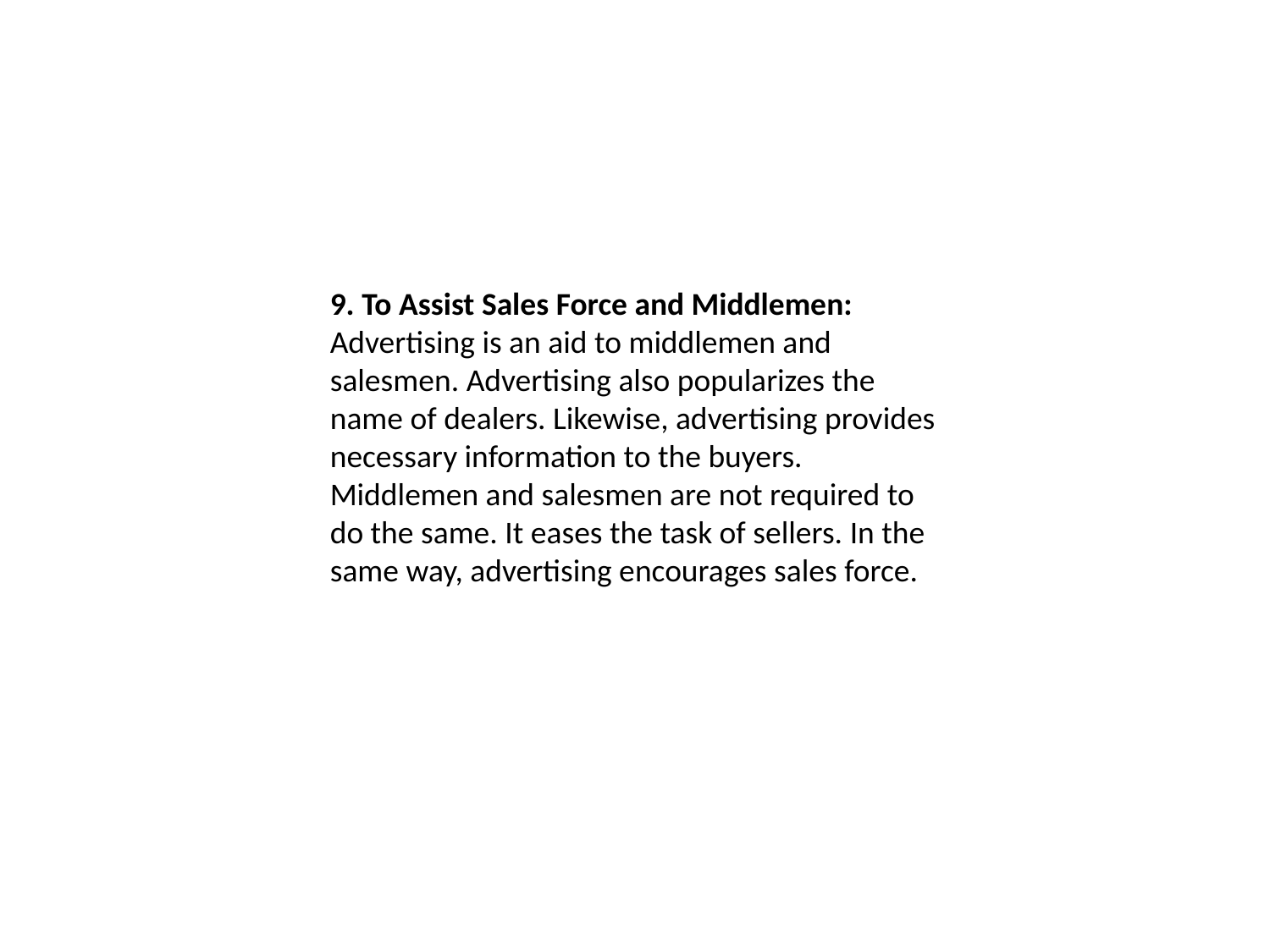

9. To Assist Sales Force and Middlemen:
Advertising is an aid to middlemen and salesmen. Advertising also popularizes the name of dealers. Likewise, advertising provides necessary information to the buyers. Middlemen and salesmen are not required to do the same. It eases the task of sellers. In the same way, advertising encourages sales force.